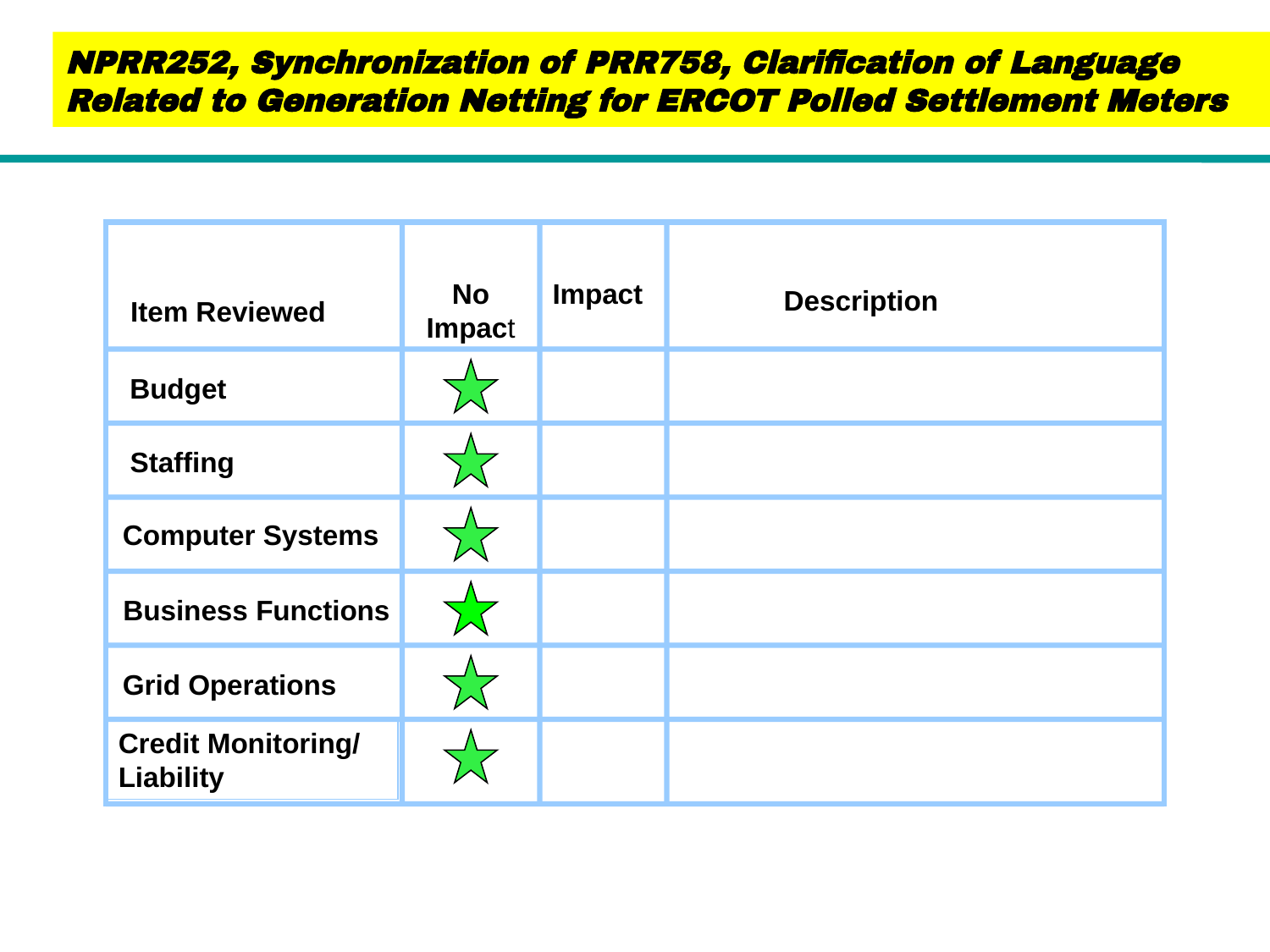

NPRR252, Synchronization of PRR758, Clarification of Language Related to Generation Netting for ERCOT Polled Settlement Meters

No
Impact
Impact
Description
Item Reviewed

Budget

Staffing

Computer Systems

Business Functions

Grid Operations

Credit Monitoring/
Liability